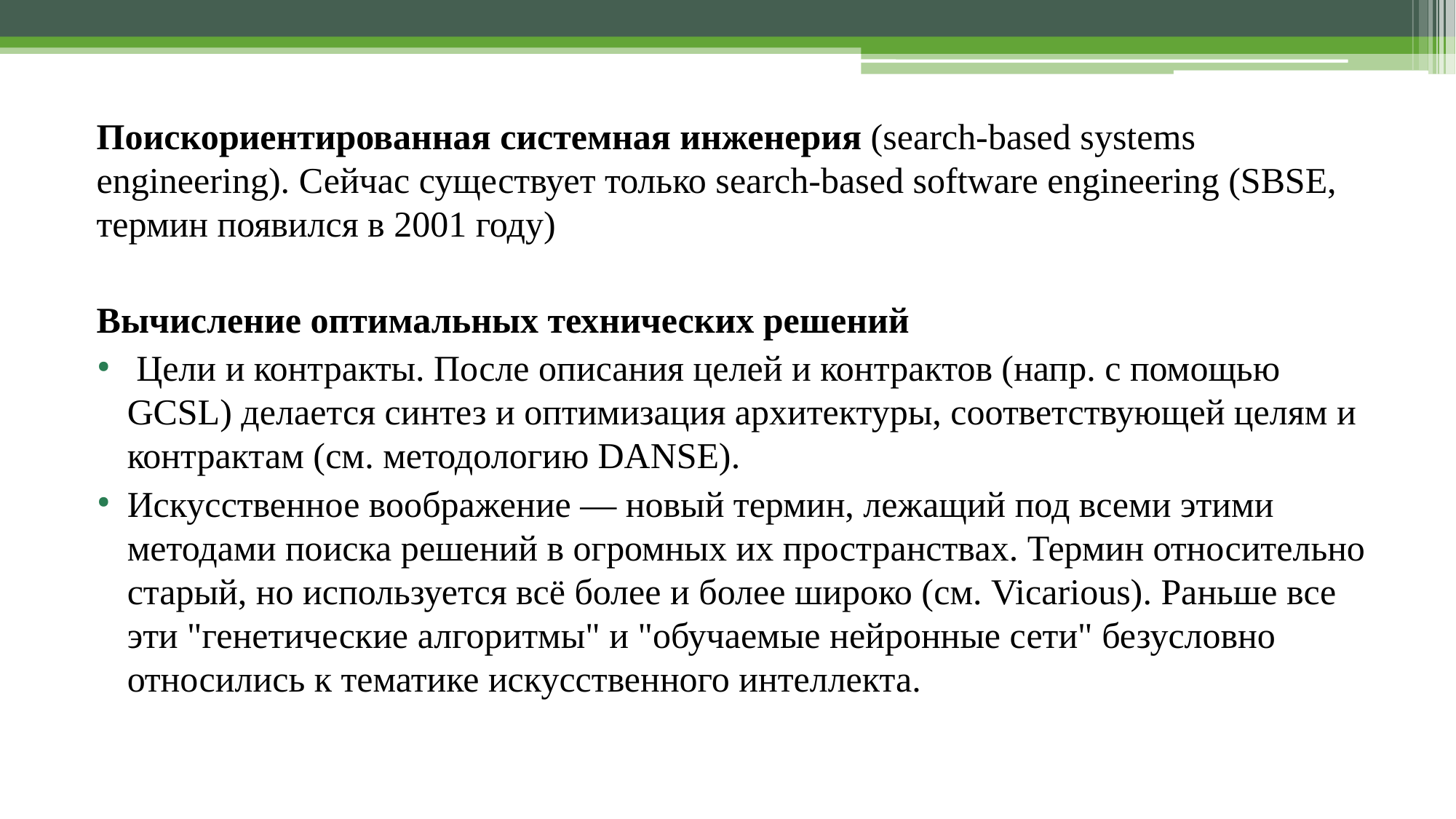

Поискориентированная системная инженерия (search-based systems engineering). Сейчас существует только search-based software engineering (SBSE, термин появился в 2001 году)

Вычисление оптимальных технических решений
 Цели и контракты. После описания целей и контрактов (напр. c помощью GCSL) делается синтез и оптимизация архитектуры, соответствующей целям и контрактам (см. методологию DANSE).
Искусственное воображение — новый термин, лежащий под всеми этими методами поиска решений в огромных их пространствах. Термин относительно старый, но используется всё более и более широко (см. Vicarious). Раньше все эти "генетические алгоритмы" и "обучаемые нейронные сети" безусловно относились к тематике искусственного интеллекта.